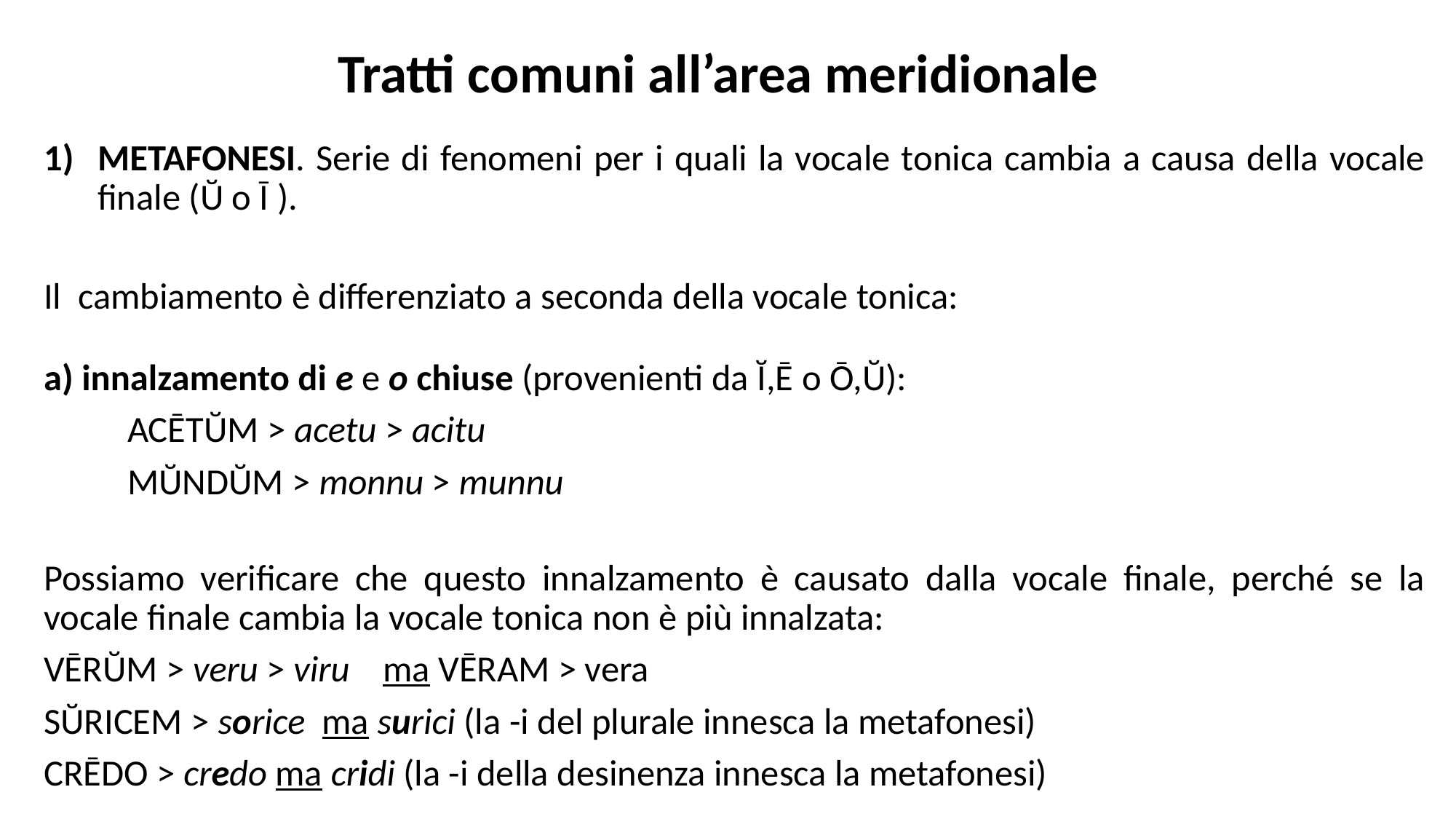

# Tratti comuni all’area meridionale
METAFONESI. Serie di fenomeni per i quali la vocale tonica cambia a causa della vocale finale (Ŭ o Ī ).

Il  cambiamento è differenziato a seconda della vocale tonica:

a) innalzamento di e e o chiuse (provenienti da Ĭ,Ē o Ō,Ŭ):
          ACĒTŬM > acetu > acitu
          MŬNDŬM > monnu > munnu

Possiamo verificare che questo innalzamento è causato dalla vocale finale, perché se la vocale finale cambia la vocale tonica non è più innalzata:
VĒRŬM > veru > viru    ma VĒRAM > vera
SŬRICEM > sorice  ma surici (la -i del plurale innesca la metafonesi)
CRĒDO > credo ma cridi (la -i della desinenza innesca la metafonesi)